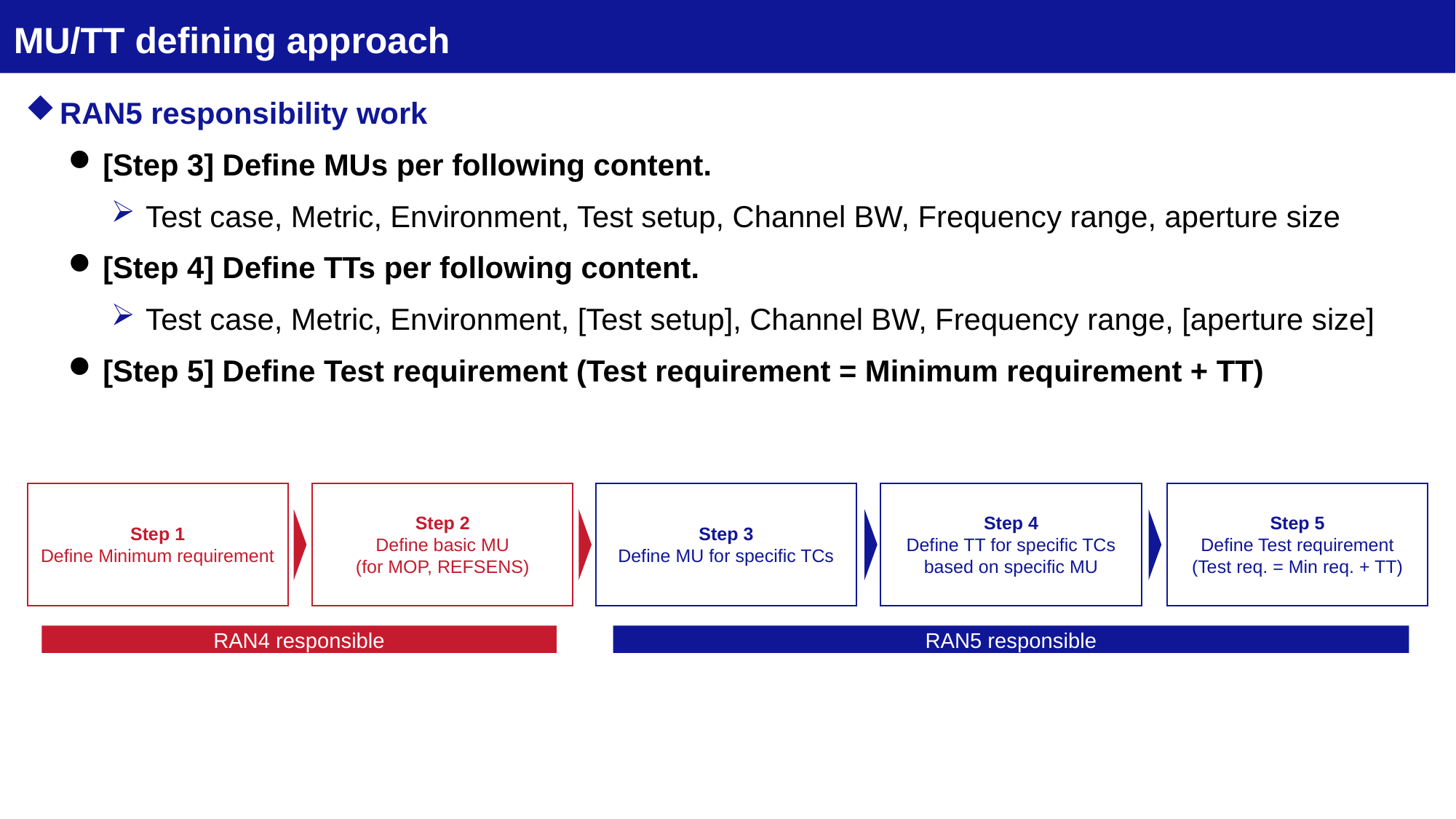

# MU/TT defining approach
RAN5 responsibility work
[Step 3] Define MUs per following content.
Test case, Metric, Environment, Test setup, Channel BW, Frequency range, aperture size
[Step 4] Define TTs per following content.
Test case, Metric, Environment, [Test setup], Channel BW, Frequency range, [aperture size]
[Step 5] Define Test requirement (Test requirement = Minimum requirement + TT)

Step 2
Define basic MU
(for MOP, REFSENS)
Step 4
Define TT for specific TCs
based on specific MU
Step 5
Define Test requirement
(Test req. = Min req. + TT)
Step 1
Define Minimum requirement
Step 3
Define MU for specific TCs

RAN4 responsible
RAN5 responsible